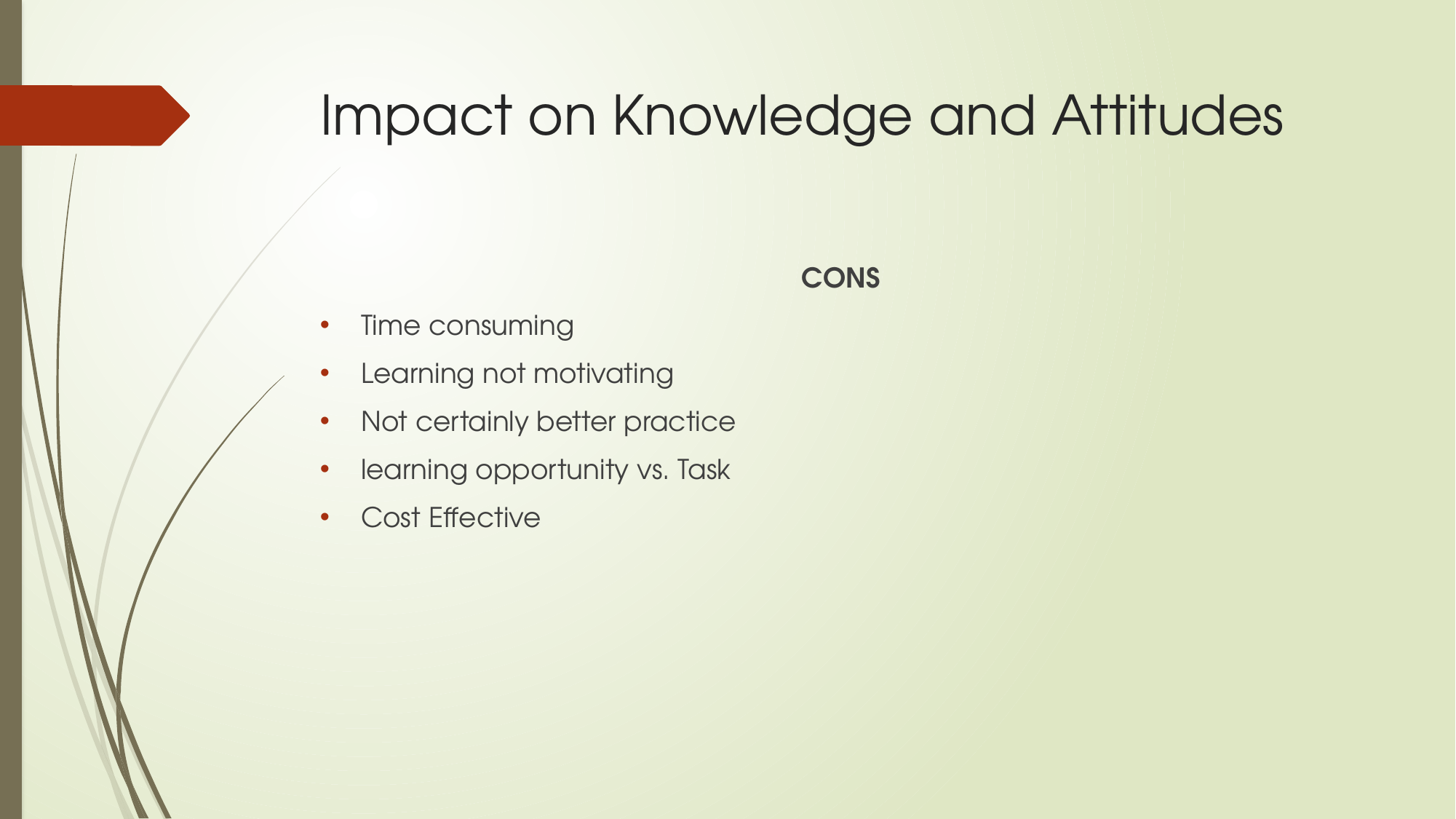

# Impact on Knowledge and Attitudes
CONS
Time consuming
Learning not motivating
Not certainly better practice
learning opportunity vs. Task
Cost Effective